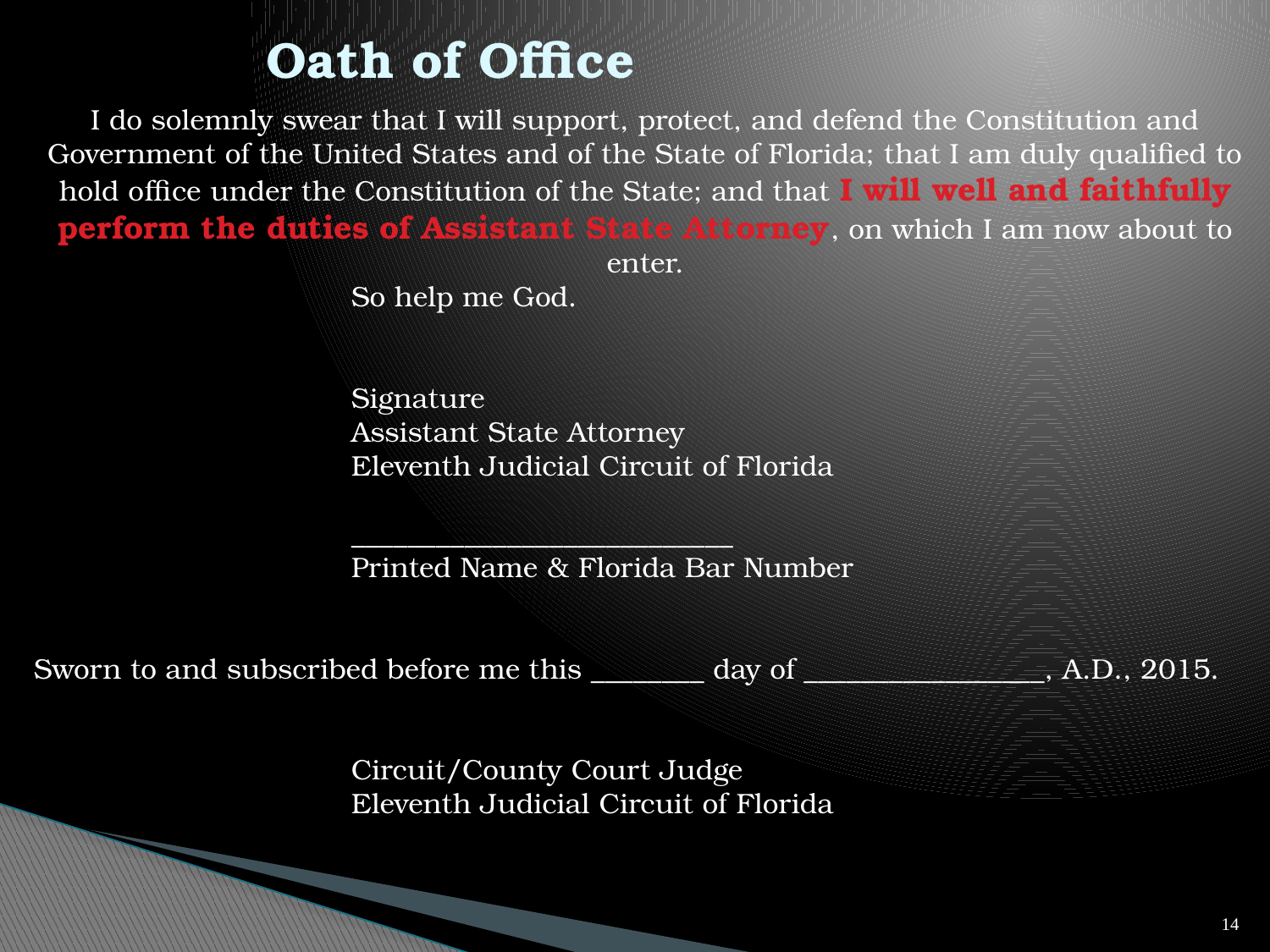

# Oath of Office
I do solemnly swear that I will support, protect, and defend the Constitution and Government of the United States and of the State of Florida; that I am duly qualified to hold office under the Constitution of the State; and that I will well and faithfully perform the duties of Assistant State Attorney, on which I am now about to enter.
	So help me God.

	Signature
	Assistant State Attorney
	Eleventh Judicial Circuit of Florida

 	___________________________
		Printed Name & Florida Bar Number

Sworn to and subscribed before me this ________ day of _________________, A.D., 2015.

	Circuit/County Court Judge
	Eleventh Judicial Circuit of Florida

14